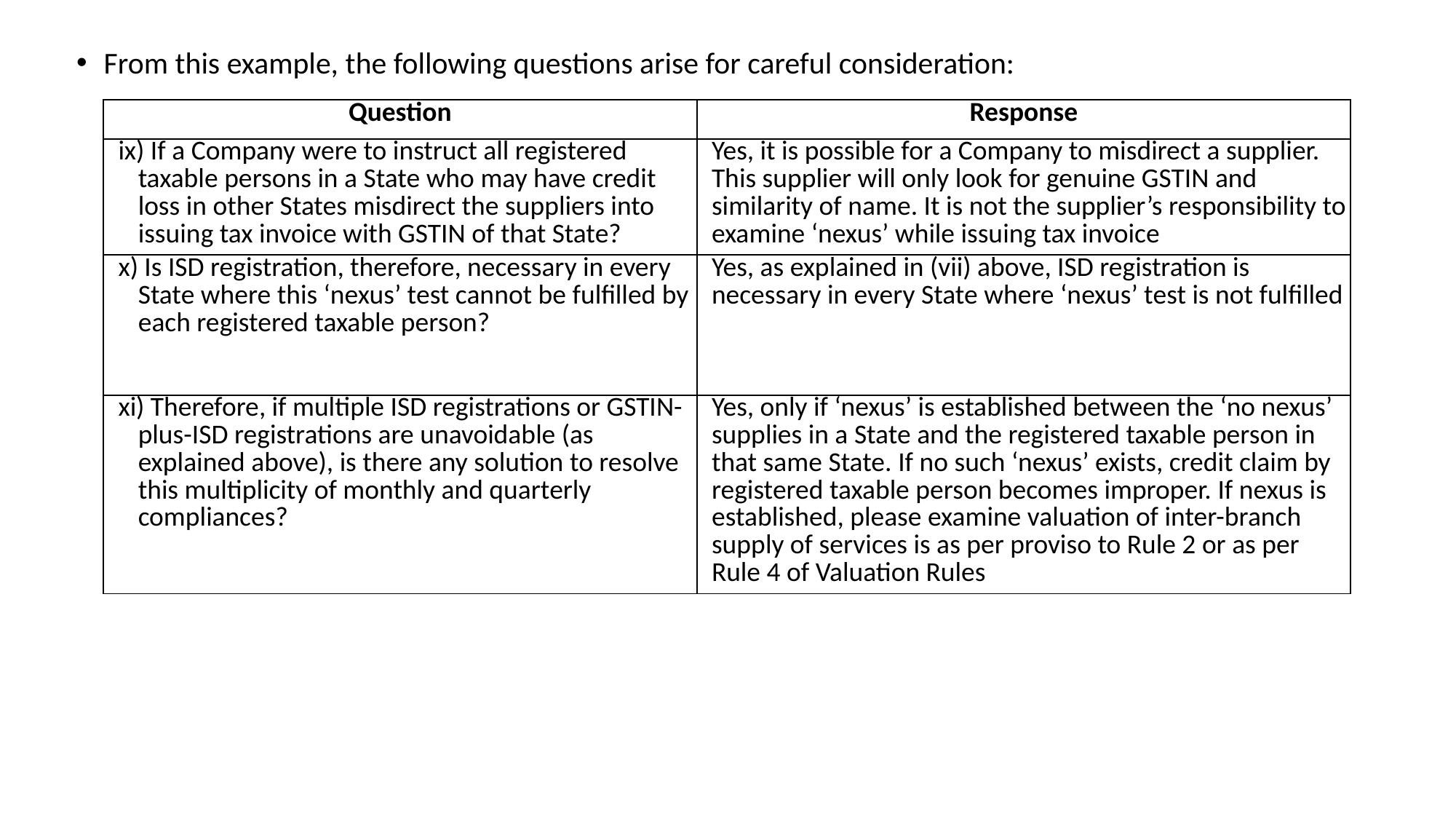

From this example, the following questions arise for careful consideration:
| Question | Response |
| --- | --- |
| ix) If a Company were to instruct all registered taxable persons in a State who may have credit loss in other States misdirect the suppliers into issuing tax invoice with GSTIN of that State? | Yes, it is possible for a Company to misdirect a supplier. This supplier will only look for genuine GSTIN and similarity of name. It is not the supplier’s responsibility to examine ‘nexus’ while issuing tax invoice |
| x) Is ISD registration, therefore, necessary in every State where this ‘nexus’ test cannot be fulfilled by each registered taxable person? | Yes, as explained in (vii) above, ISD registration is necessary in every State where ‘nexus’ test is not fulfilled |
| xi) Therefore, if multiple ISD registrations or GSTIN-plus-ISD registrations are unavoidable (as explained above), is there any solution to resolve this multiplicity of monthly and quarterly compliances? | Yes, only if ‘nexus’ is established between the ‘no nexus’ supplies in a State and the registered taxable person in that same State. If no such ‘nexus’ exists, credit claim by registered taxable person becomes improper. If nexus is established, please examine valuation of inter-branch supply of services is as per proviso to Rule 2 or as per Rule 4 of Valuation Rules |